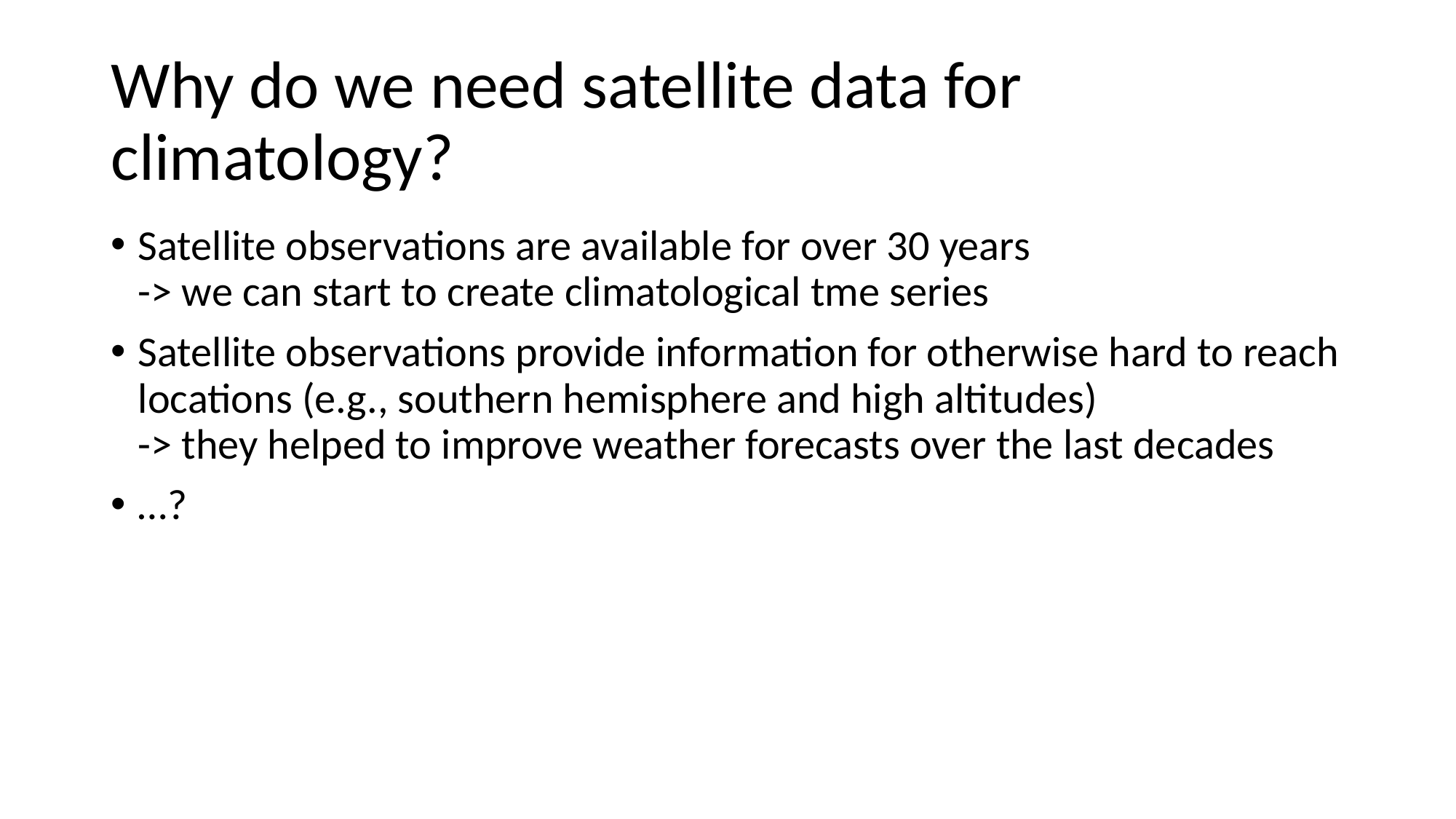

# Why do we need satellite data for climatology?
Satellite observations are available for over 30 years
-> we can start to create climatological tme series
Satellite observations provide information for otherwise hard to reach locations (e.g., southern hemisphere and high altitudes)
-> they helped to improve weather forecasts over the last decades
…?